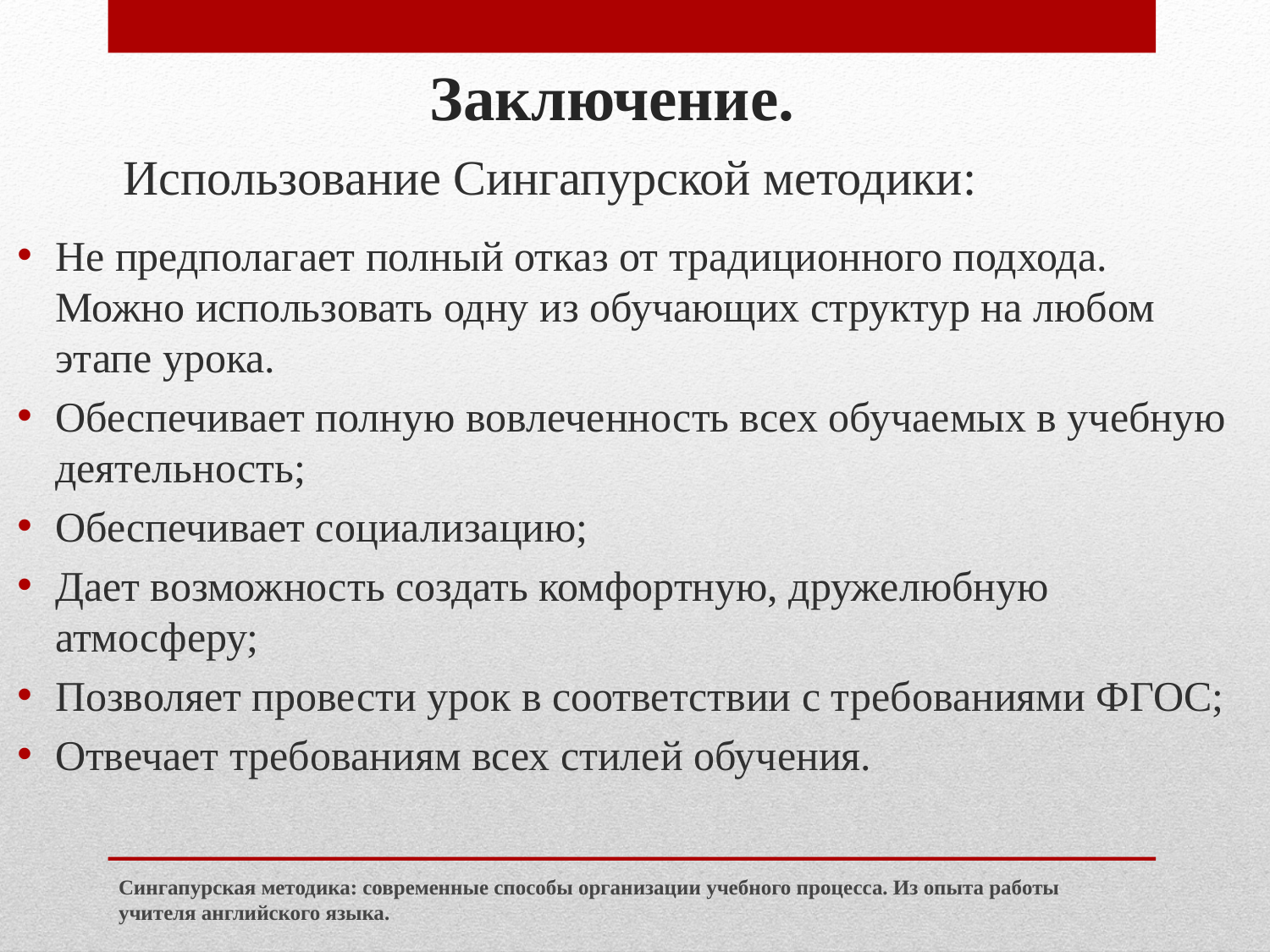

Заключение.
Использование Сингапурской методики:
Не предполагает полный отказ от традиционного подхода. Можно использовать одну из обучающих структур на любом этапе урока.
Обеспечивает полную вовлеченность всех обучаемых в учебную деятельность;
Обеспечивает социализацию;
Дает возможность создать комфортную, дружелюбную атмосферу;
Позволяет провести урок в соответствии с требованиями ФГОС;
Отвечает требованиям всех стилей обучения.
Сингапурская методика: современные способы организации учебного процесса. Из опыта работы учителя английского языка.